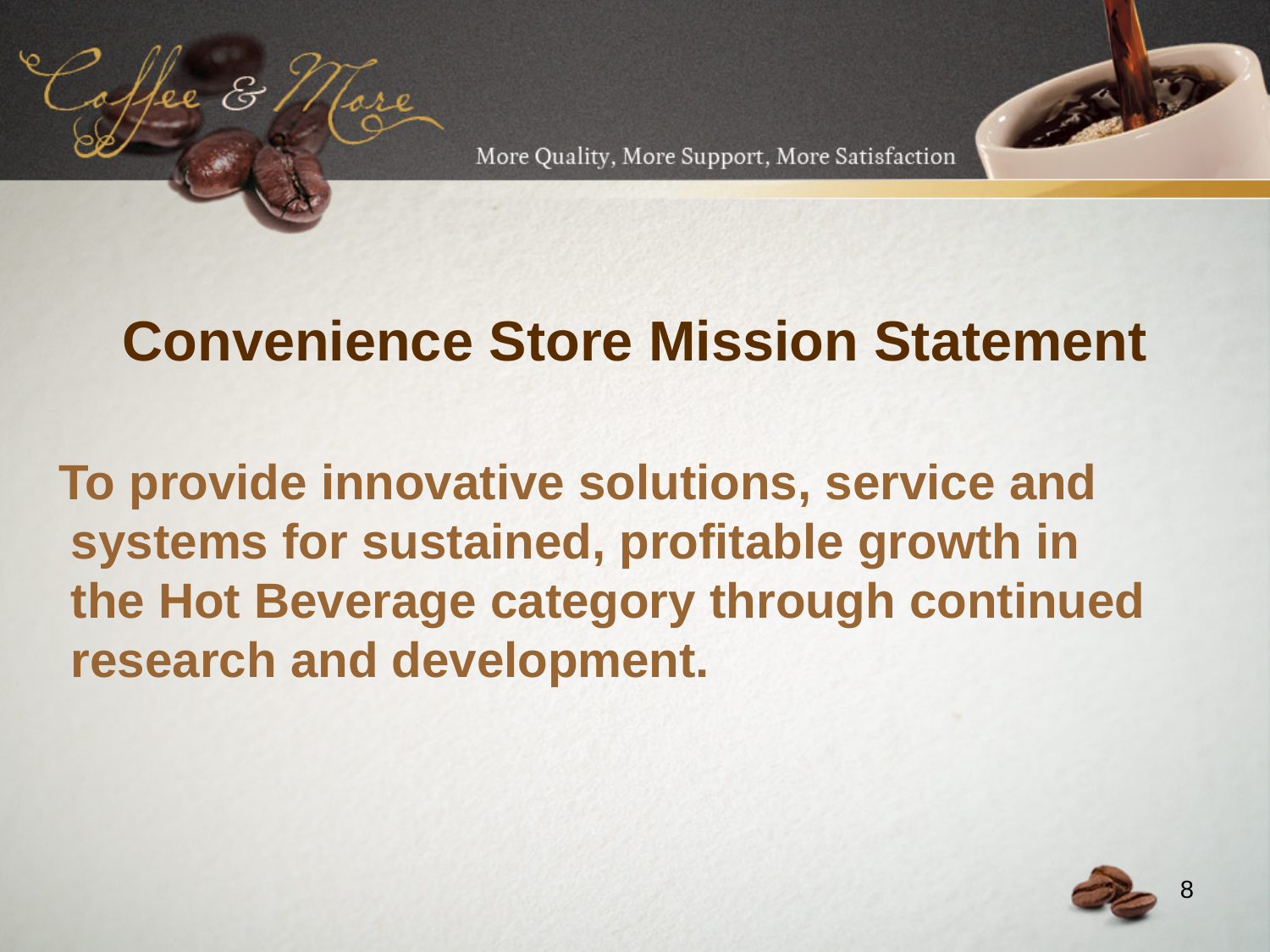

Convenience Store Mission Statement
   To provide innovative solutions, service and systems for sustained, profitable growth in
the Hot Beverage category through continued research and development.
8